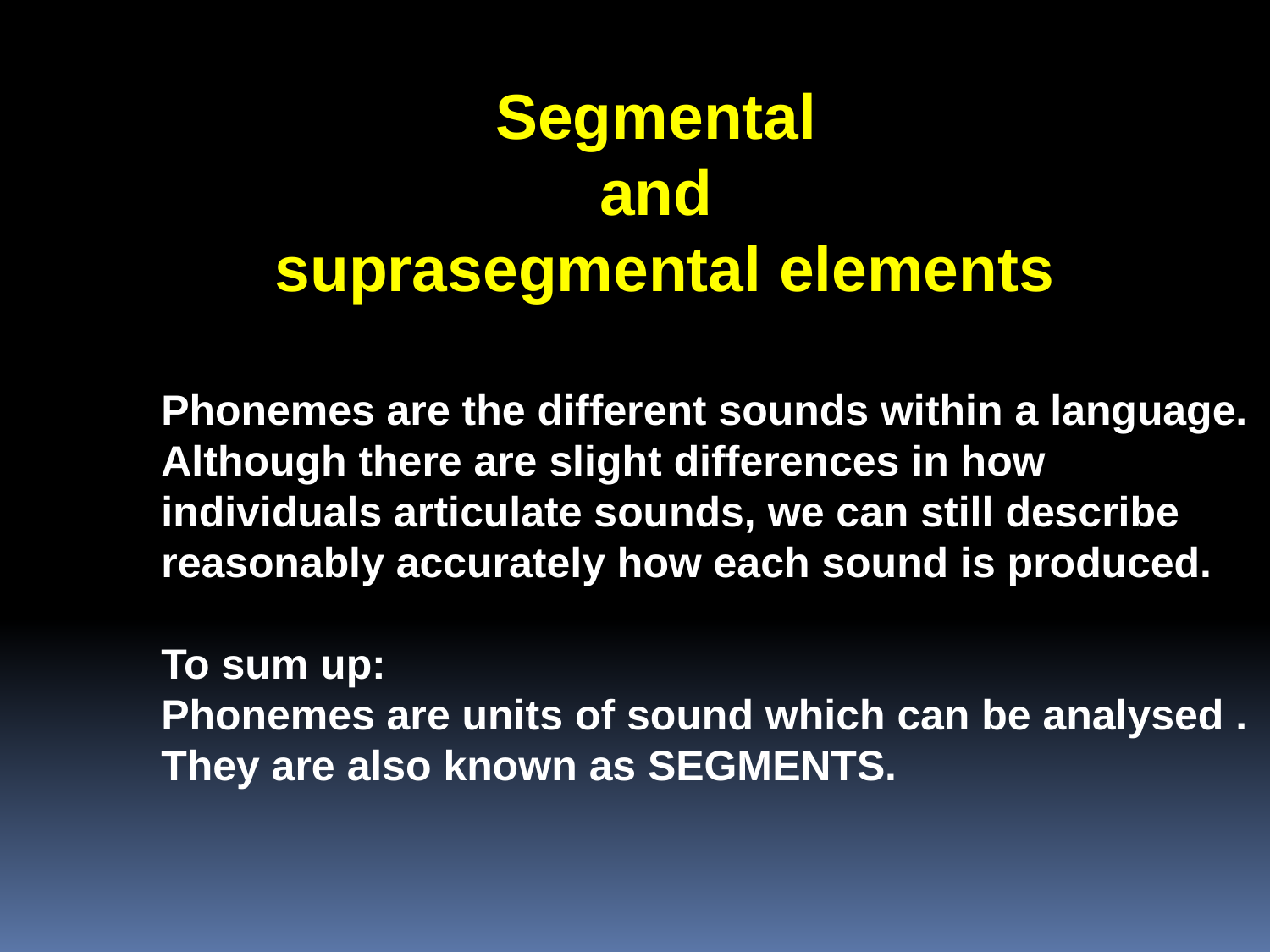

Segmental
and
suprasegmental elements
Phonemes are the different sounds within a language.
Although there are slight differences in how individuals articulate sounds, we can still describe reasonably accurately how each sound is produced.

To sum up:
Phonemes are units of sound which can be analysed . They are also known as SEGMENTS.